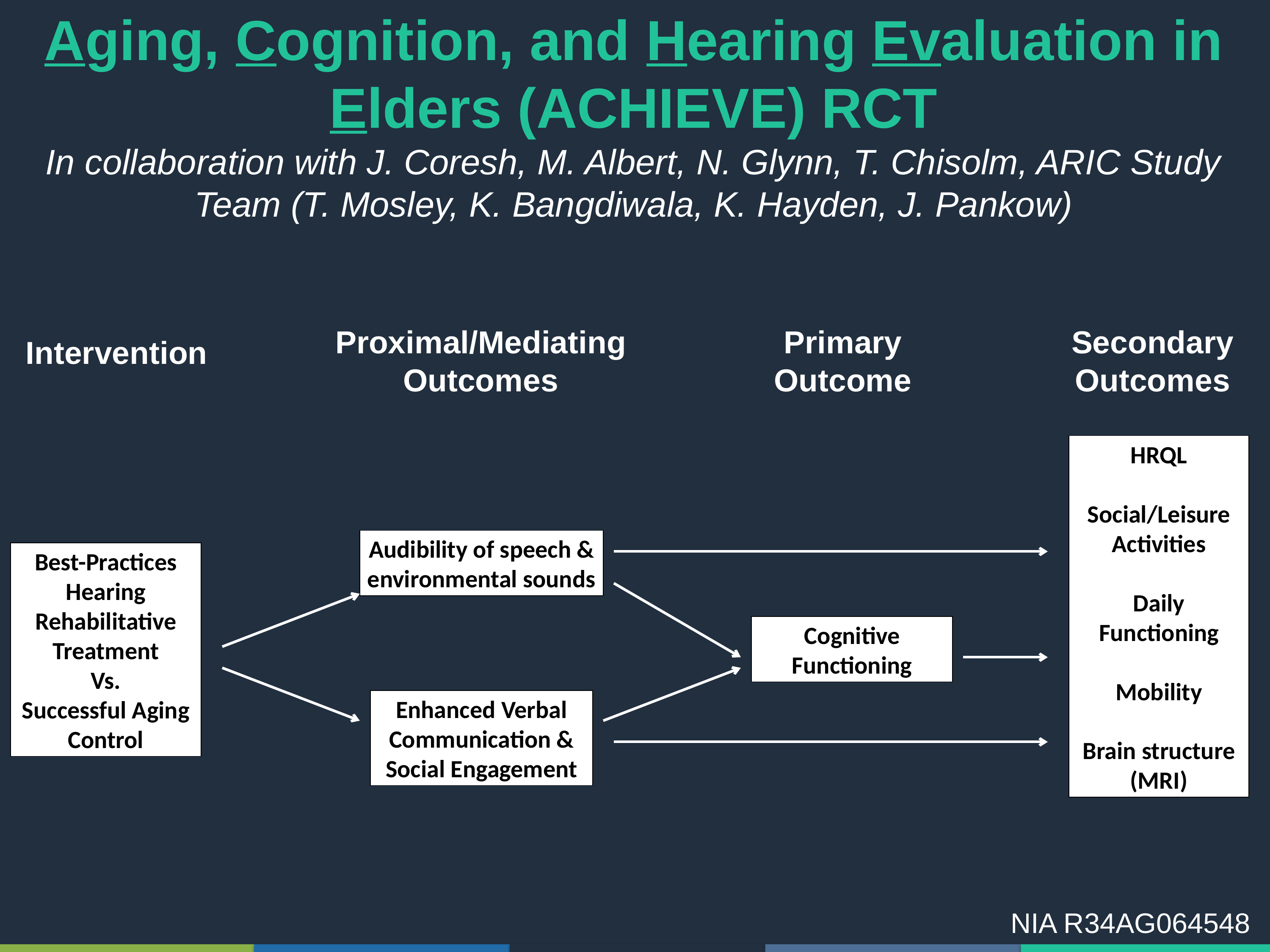

Aging, Cognition, and Hearing Evaluation in Elders (ACHIEVE) RCT
In collaboration with J. Coresh, M. Albert, N. Glynn, T. Chisolm, ARIC Study Team (T. Mosley, K. Bangdiwala, K. Hayden, J. Pankow)
Proximal/Mediating
Outcomes
Proximal/Mediating
Outcomes
Primary
Outcome
Primary
Outcome
Secondary
Outcomes
Secondary
Outcomes
Intervention
Intervention
HRQL

Social/Leisure Activities

Daily
Functioning

Mobility

Brain structure (MRI)
Audibility of speech & environmental sounds
Best-Practices Hearing Rehabilitative Treatment
Vs.
Successful Aging Control
Cognitive
Functioning
Enhanced Verbal Communication & Social Engagement
NIA R34AG064548